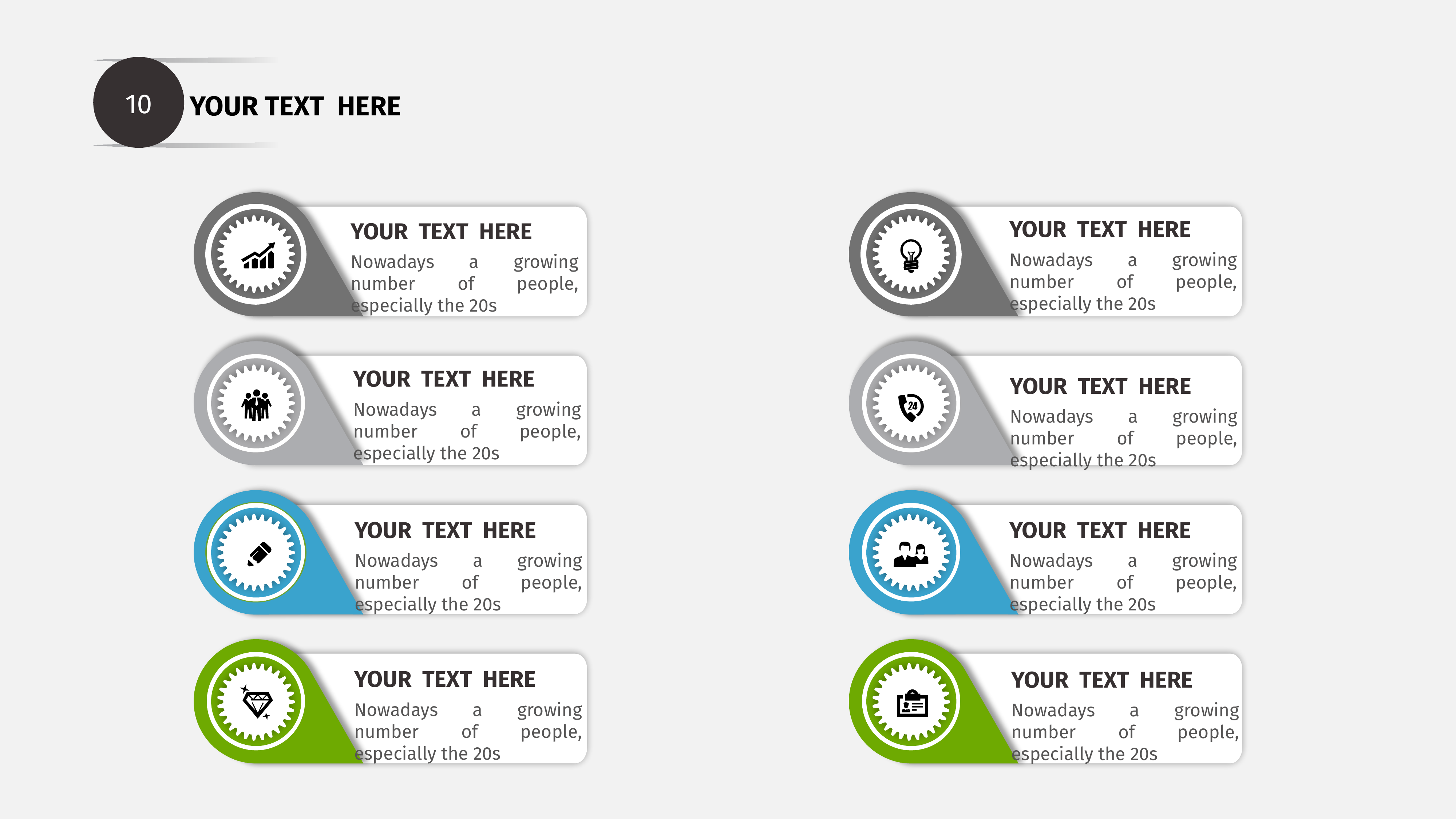

10

YOUR TEXT  HERE

YOUR  TEXT  HERE

Nowadays a growing number of people, especially the 20s

YOUR  TEXT  HERE

Nowadays a growing number of people, especially the 20s

YOUR  TEXT  HERE

Nowadays a growing number of people, especially the 20s

YOUR  TEXT  HERE

Nowadays a growing number of people, especially the 20s

YOUR  TEXT  HERE

Nowadays a growing number of people, especially the 20s

YOUR  TEXT  HERE

Nowadays a growing number of people, especially the 20s

YOUR  TEXT  HERE

Nowadays a growing number of people, especially the 20s

YOUR  TEXT  HERE

Nowadays a growing number of people, especially the 20s